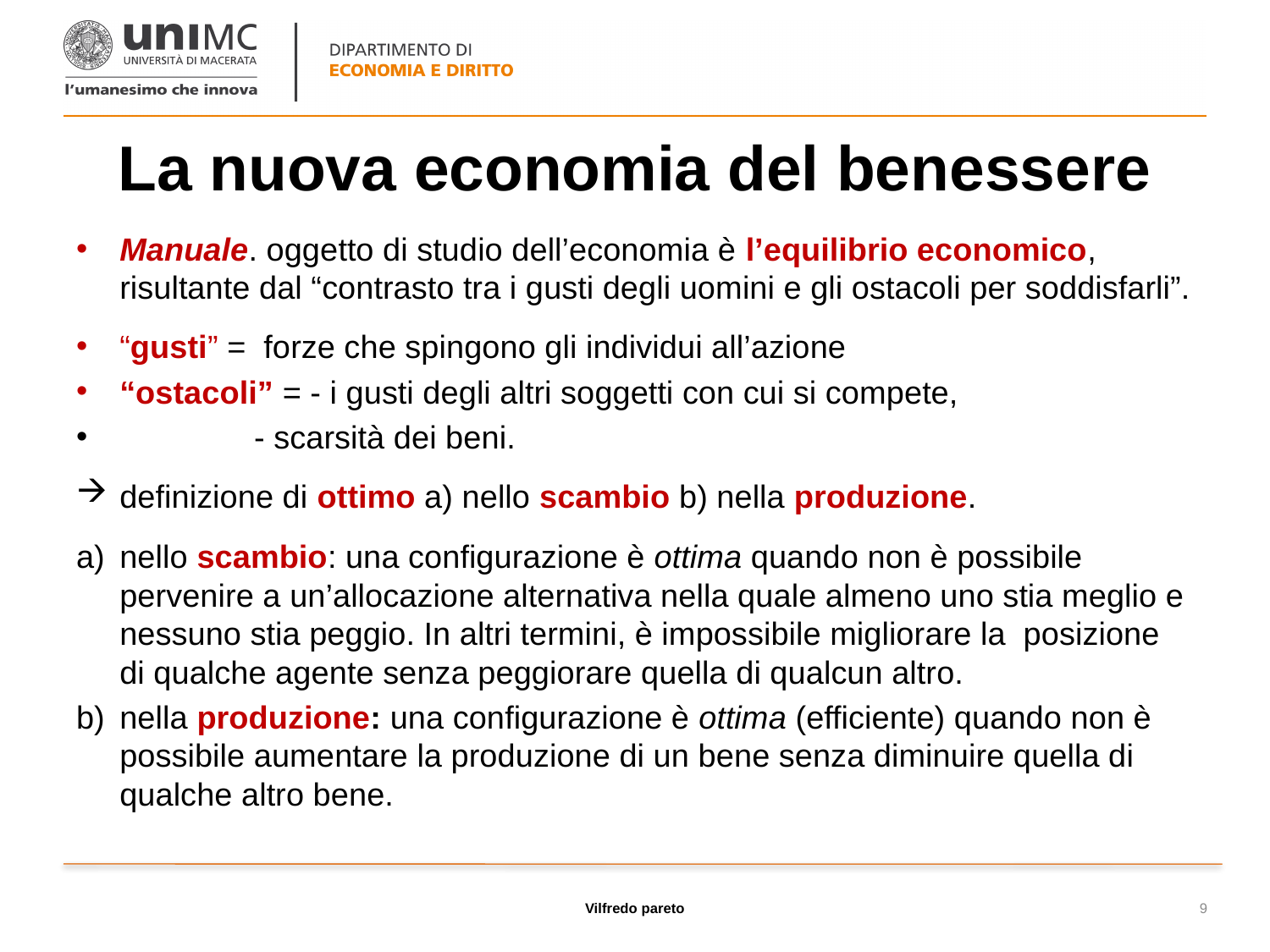

# La nuova economia del benessere
Manuale. oggetto di studio dell’economia è l’equilibrio economico, risultante dal “contrasto tra i gusti degli uomini e gli ostacoli per soddisfarli”.

“gusti” =  forze che spingono gli individui all’azione
“ostacoli” = - i gusti degli altri soggetti con cui si compete,
			       - scarsità dei beni.

definizione di ottimo a) nello scambio b) nella produzione.

nello scambio: una configurazione è ottima quando non è possibile pervenire a un’allocazione alternativa nella quale almeno uno stia meglio e nessuno stia peggio. In altri termini, è impossibile migliorare la  posizione di qualche agente senza peggiorare quella di qualcun altro.
nella produzione: una configurazione è ottima (efficiente) quando non è possibile aumentare la produzione di un bene senza diminuire quella di qualche altro bene.
Vilfredo pareto
9